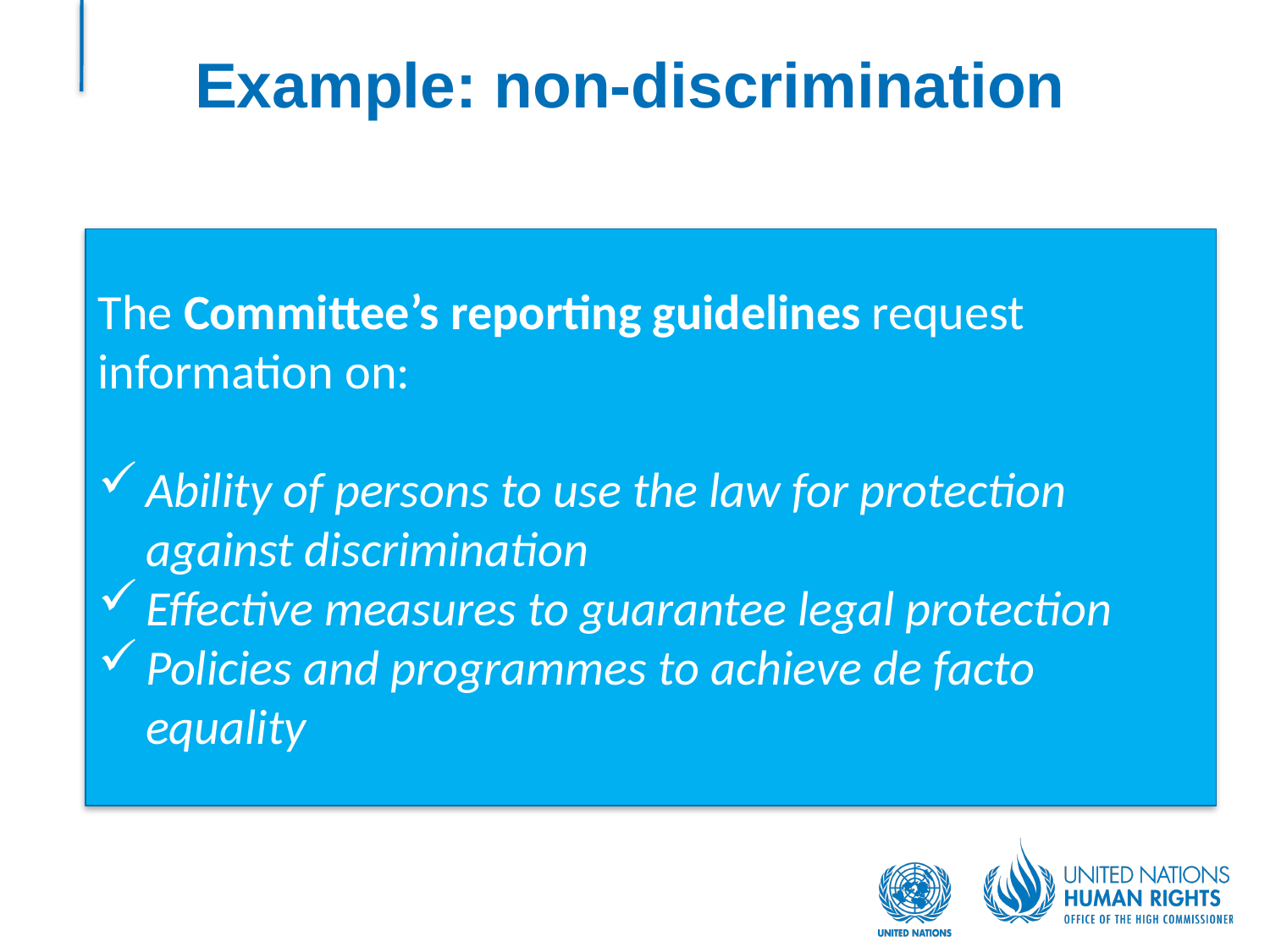

# Example: non-discrimination

The Committee’s reporting guidelines request information on:

Ability of persons to use the law for protection against discrimination
Effective measures to guarantee legal protection
Policies and programmes to achieve de facto equality